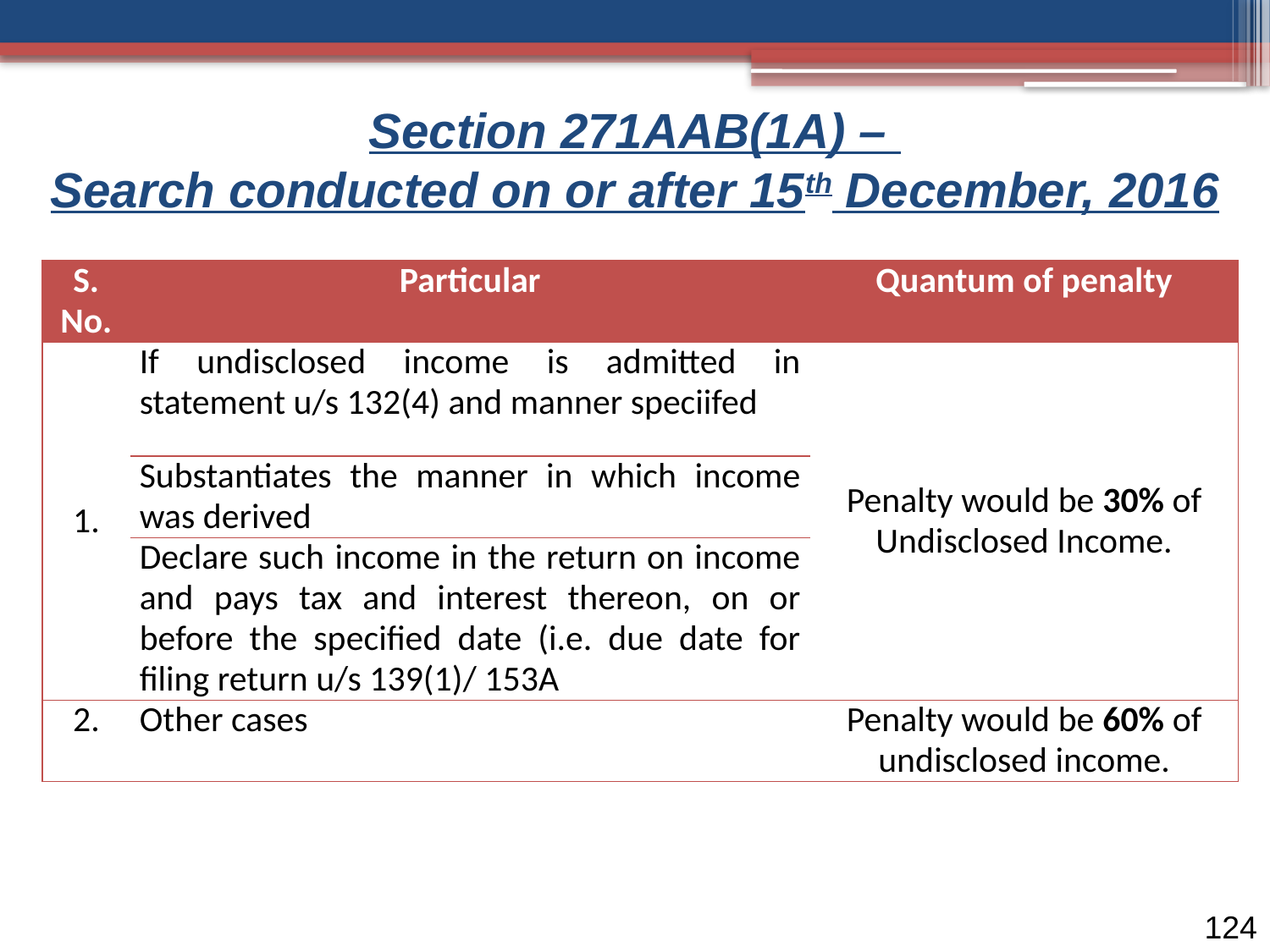

# Section 271AAB(1A) – Search conducted on or after 15th December, 2016
| S. No. | Particular | Quantum of penalty |
| --- | --- | --- |
| 1. | If undisclosed income is admitted in statement u/s 132(4) and manner speciifed | Penalty would be 30% of Undisclosed Income. |
|  | Substantiates the manner in which income was derived |  |
|  | Declare such income in the return on income and pays tax and interest thereon, on or before the specified date (i.e. due date for filing return u/s 139(1)/ 153A |  |
| 2. | Other cases | Penalty would be 60% of undisclosed income. |
124